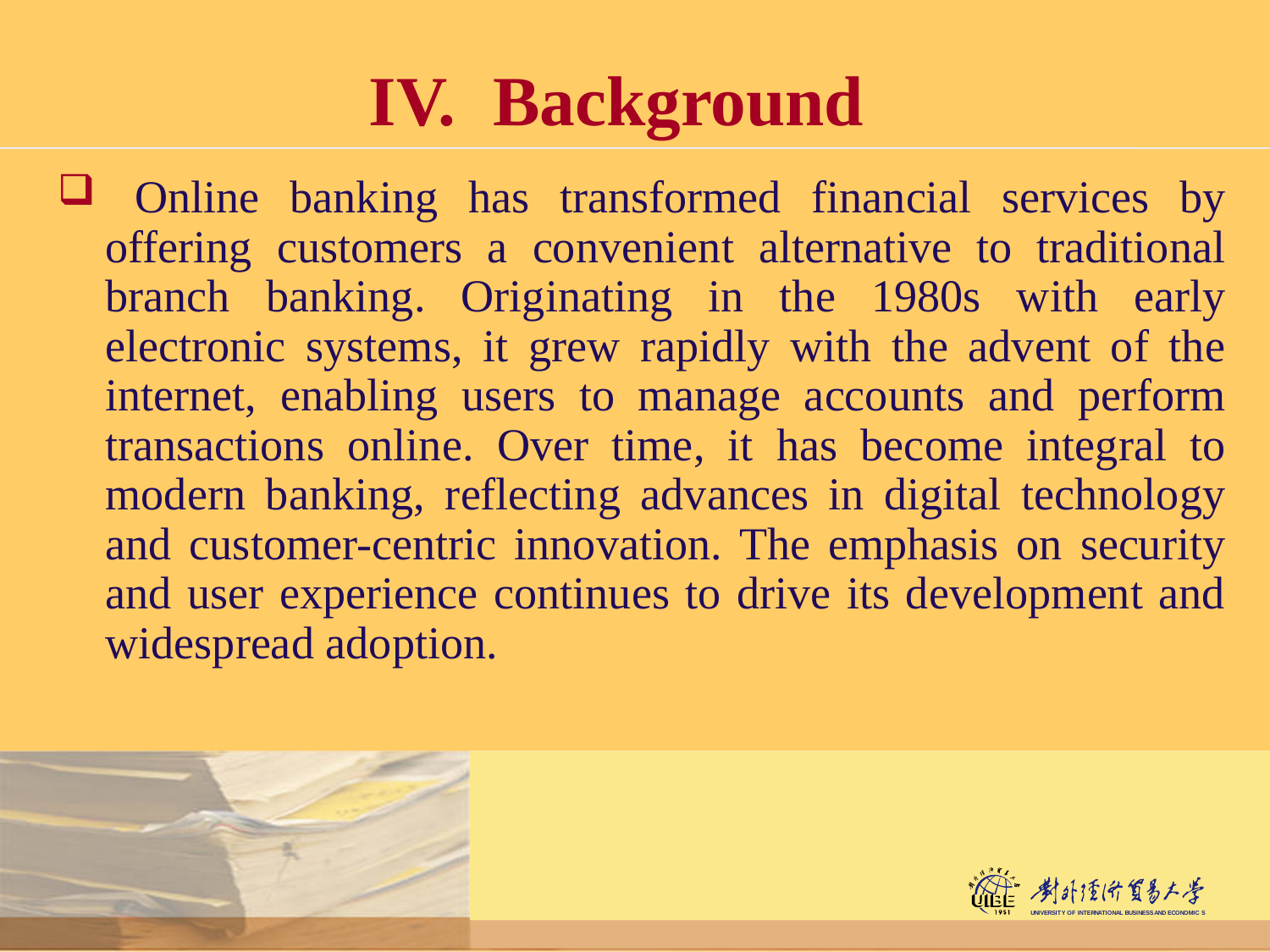

# IV.  Background
 Online banking has transformed financial services by offering customers a convenient alternative to traditional branch banking. Originating in the 1980s with early electronic systems, it grew rapidly with the advent of the internet, enabling users to manage accounts and perform transactions online. Over time, it has become integral to modern banking, reflecting advances in digital technology and customer-centric innovation. The emphasis on security and user experience continues to drive its development and widespread adoption.